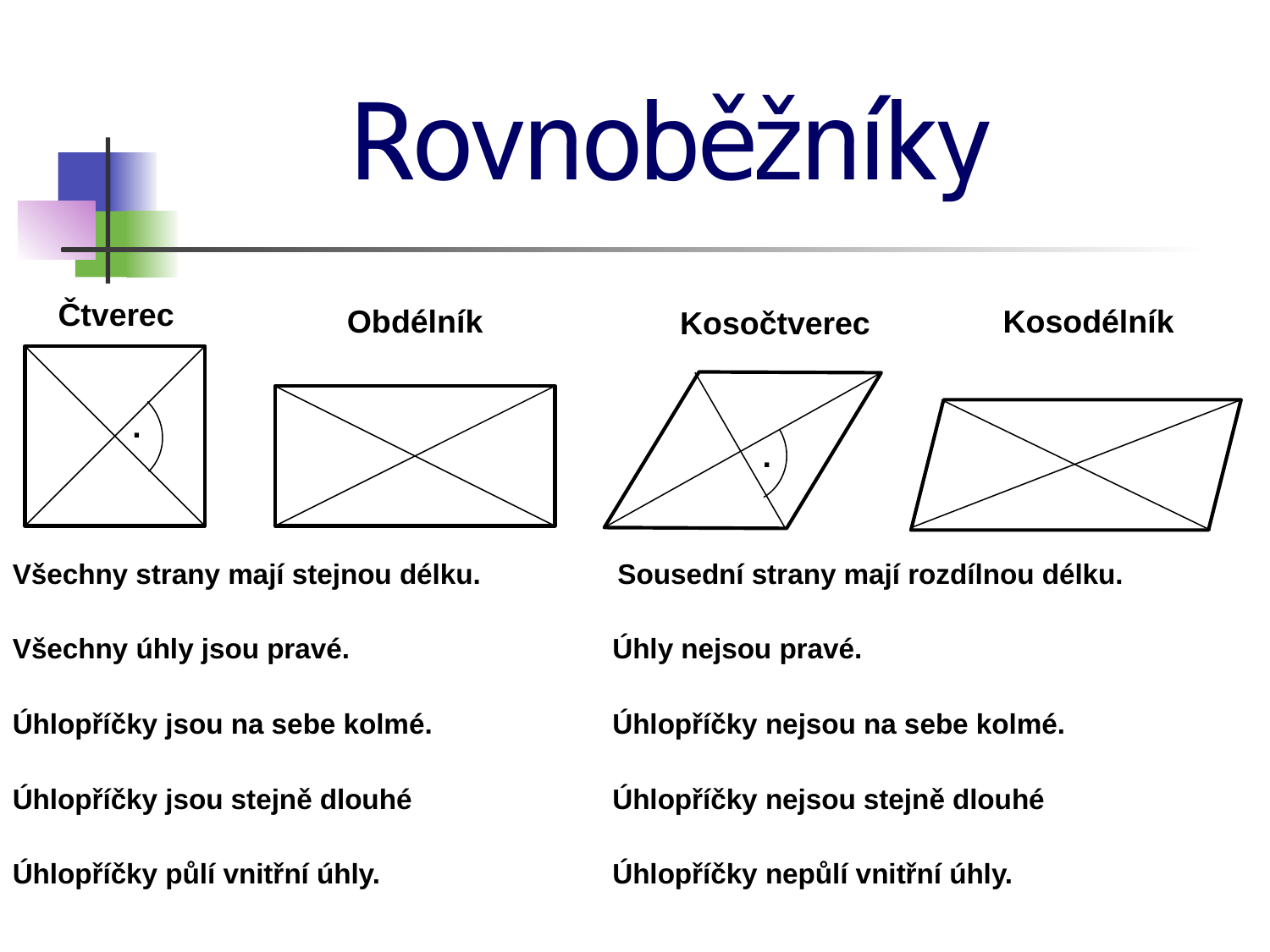

Rovnoběžníky
Čtverec

Obdélník
Kosodélník
Kosočtverec

.

.
Všechny strany mají stejnou délku.
Sousední strany mají rozdílnou délku.
Všechny úhly jsou pravé.
Úhly nejsou pravé.
Úhlopříčky jsou na sebe kolmé.
Úhlopříčky nejsou na sebe kolmé.
Úhlopříčky jsou stejně dlouhé
Úhlopříčky nejsou stejně dlouhé
Úhlopříčky půlí vnitřní úhly.
Úhlopříčky nepůlí vnitřní úhly.